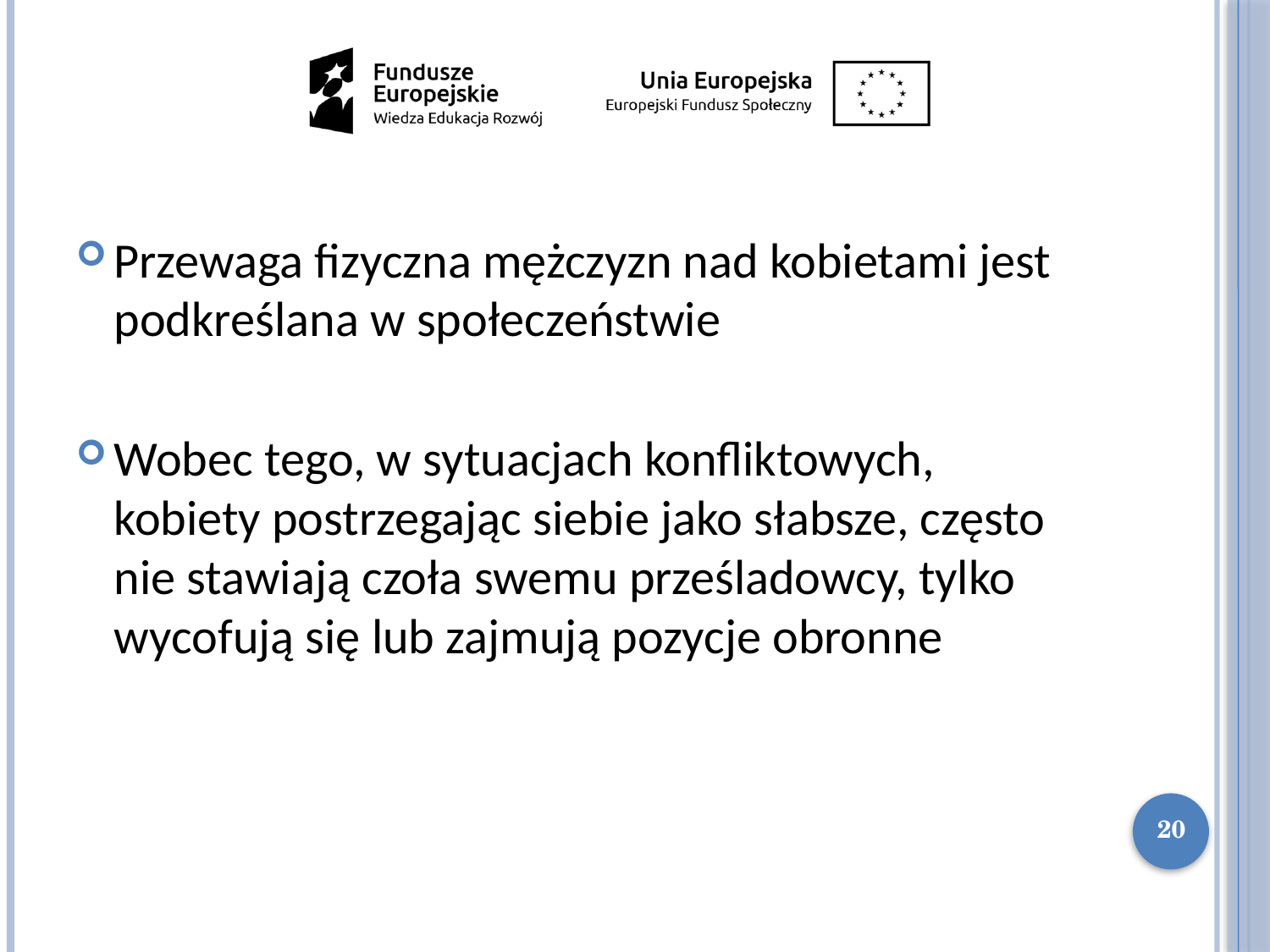

Przewaga fizyczna mężczyzn nad kobietami jest podkreślana w społeczeństwie

Wobec tego, w sytuacjach konfliktowych, kobiety postrzegając siebie jako słabsze, często nie stawiają czoła swemu prześladowcy, tylko wycofują się lub zajmują pozycje obronne
20